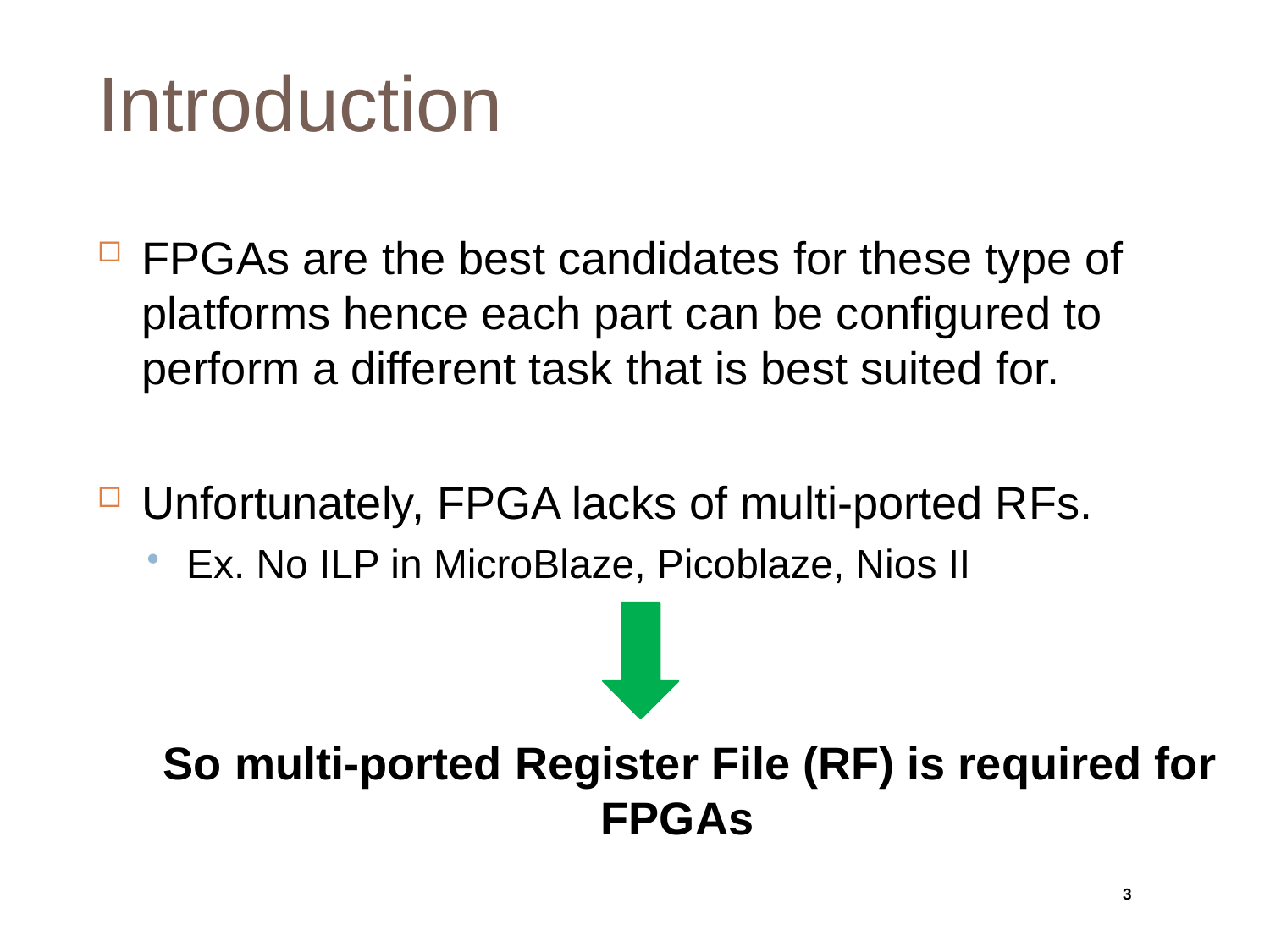

# Introduction
FPGAs are the best candidates for these type of platforms hence each part can be configured to perform a different task that is best suited for.

Unfortunately, FPGA lacks of multi-ported RFs.
Ex. No ILP in MicroBlaze, Picoblaze, Nios II

  So multi-ported Register File (RF) is required for FPGAs

3